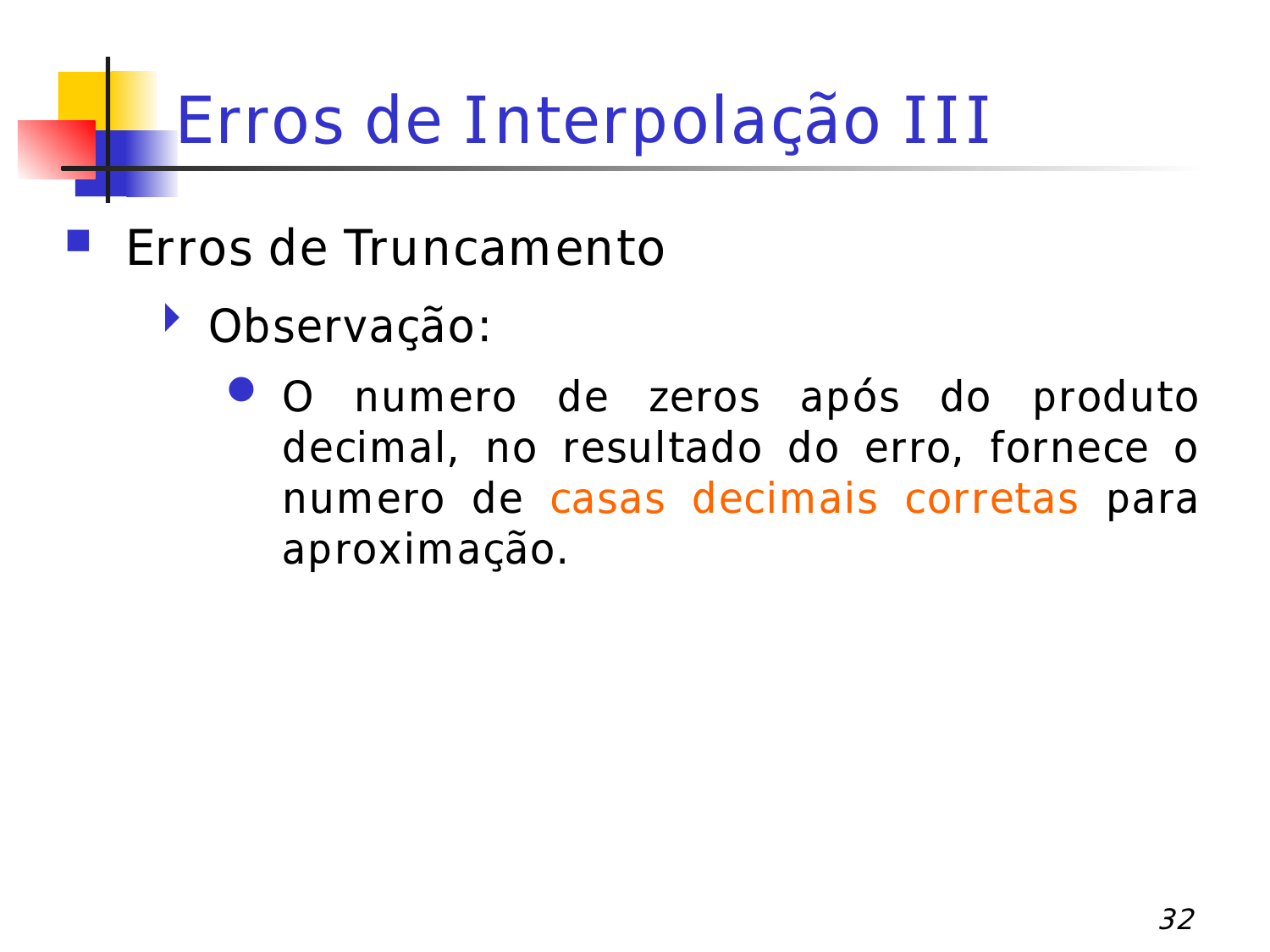

Erros de Interpolação III
Erros de Truncamento
Observação:
O numero de zeros após do produto decimal, no resultado do erro, fornece o numero de casas decimais corretas para aproximação.

32